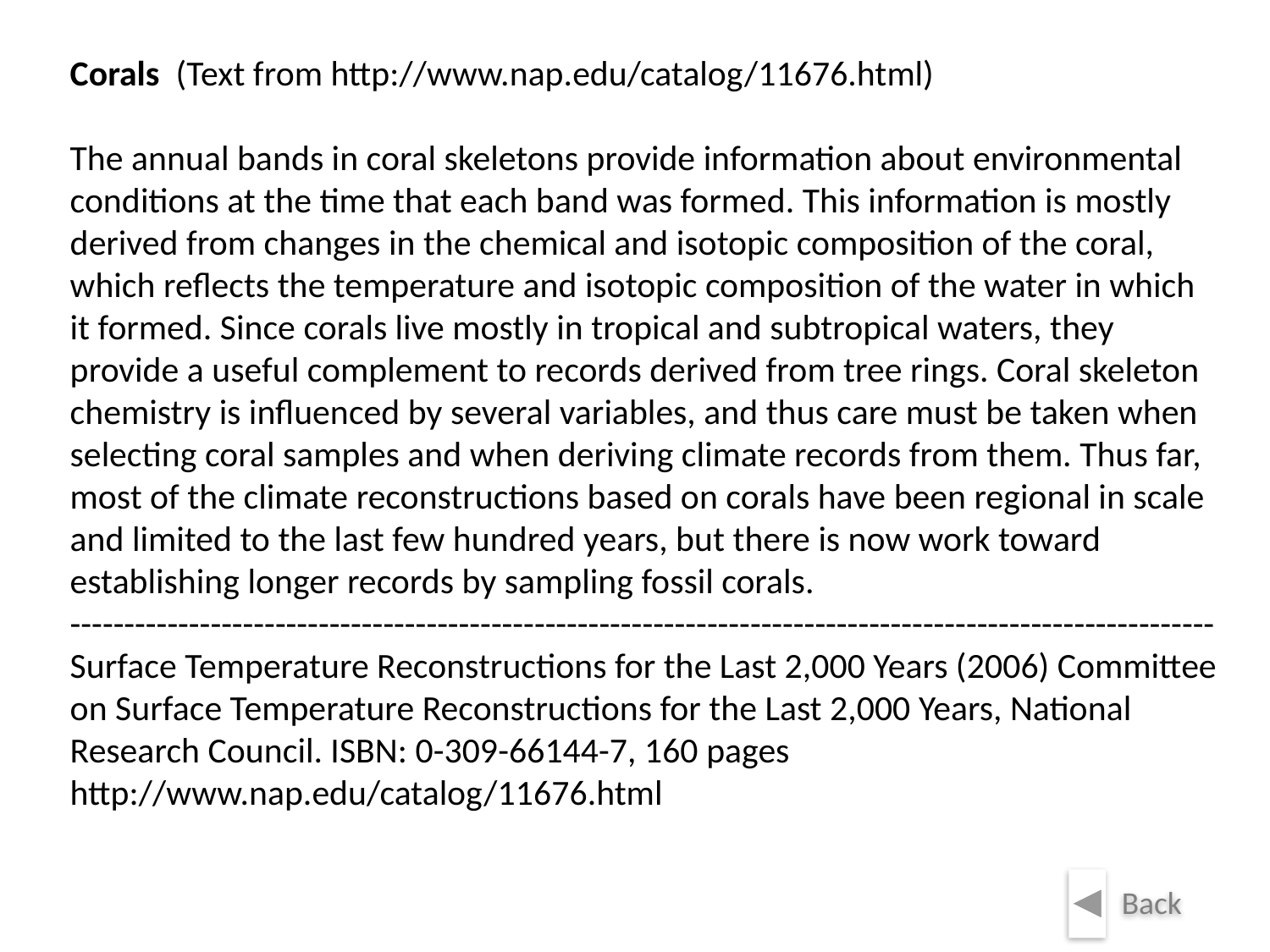

Corals  (Text from http://www.nap.edu/catalog/11676.html)

The annual bands in coral skeletons provide information about environmental conditions at the time that each band was formed. This information is mostly derived from changes in the chemical and isotopic composition of the coral, which reflects the temperature and isotopic composition of the water in which it formed. Since corals live mostly in tropical and subtropical waters, they provide a useful complement to records derived from tree rings. Coral skeleton chemistry is influenced by several variables, and thus care must be taken when selecting coral samples and when deriving climate records from them. Thus far, most of the climate reconstructions based on corals have been regional in scale and limited to the last few hundred years, but there is now work toward establishing longer records by sampling fossil corals.
----------------------------------------------------------------------------------------------------------
Surface Temperature Reconstructions for the Last 2,000 Years (2006) Committee on Surface Temperature Reconstructions for the Last 2,000 Years, National Research Council. ISBN: 0-309-66144-7, 160 pages http://www.nap.edu/catalog/11676.html
Back